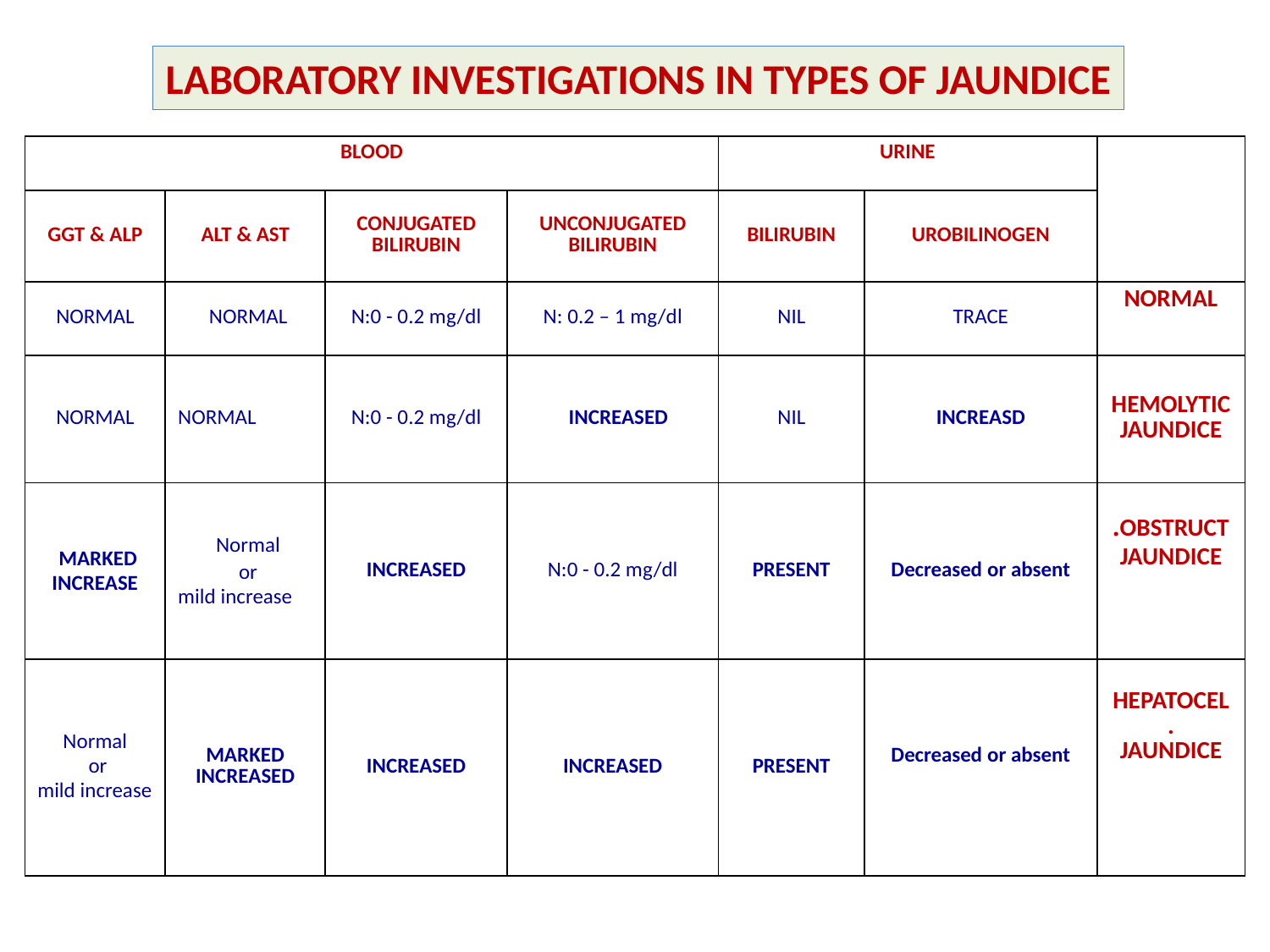

LABORATORY INVESTIGATIONS IN TYPES OF JAUNDICE
| BLOOD |  |  |  | URINE |  |  |
| --- | --- | --- | --- | --- | --- | --- |
| GGT & ALP | ALT & AST | CONJUGATED BILIRUBIN | UNCONJUGATED BILIRUBIN | BILIRUBIN | UROBILINOGEN |  |
| NORMAL | NORMAL | N:0 - 0.2 mg/dl | N: 0.2 – 1 mg/dl | NIL | TRACE | NORMAL |
| NORMAL | NORMAL | N:0 - 0.2 mg/dl | INCREASED | NIL | INCREASD | HEMOLYTIC JAUNDICE |
| MARKED INCREASE | Normal or mild increase | INCREASED | N:0 - 0.2 mg/dl | PRESENT | Decreased or absent | OBSTRUCT. JAUNDICE |
| Normal or mild increase | MARKED INCREASED | INCREASED | INCREASED | PRESENT | Decreased or absent | HEPATOCEL. JAUNDICE |